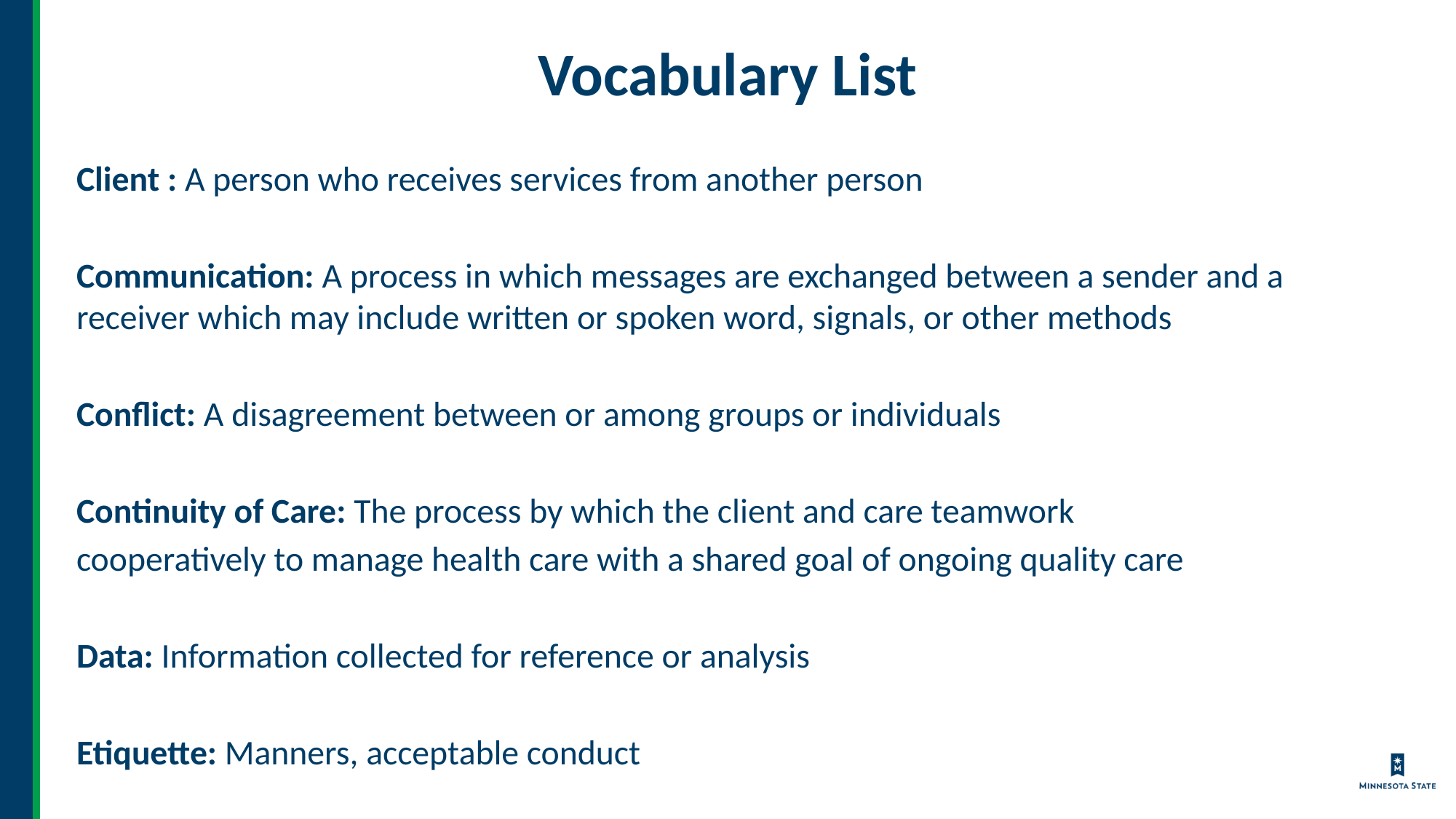

# Vocabulary List
Client : A person who receives services from another person

Communication: A process in which messages are exchanged between a sender and a  receiver which may include written or spoken word, signals, or other methods

Conflict: A disagreement between or among groups or individuals

Continuity of Care: The process by which the client and care teamwork
cooperatively to manage health care with a shared goal of ongoing quality care

Data: Information collected for reference or analysis

Etiquette: Manners, acceptable conduct